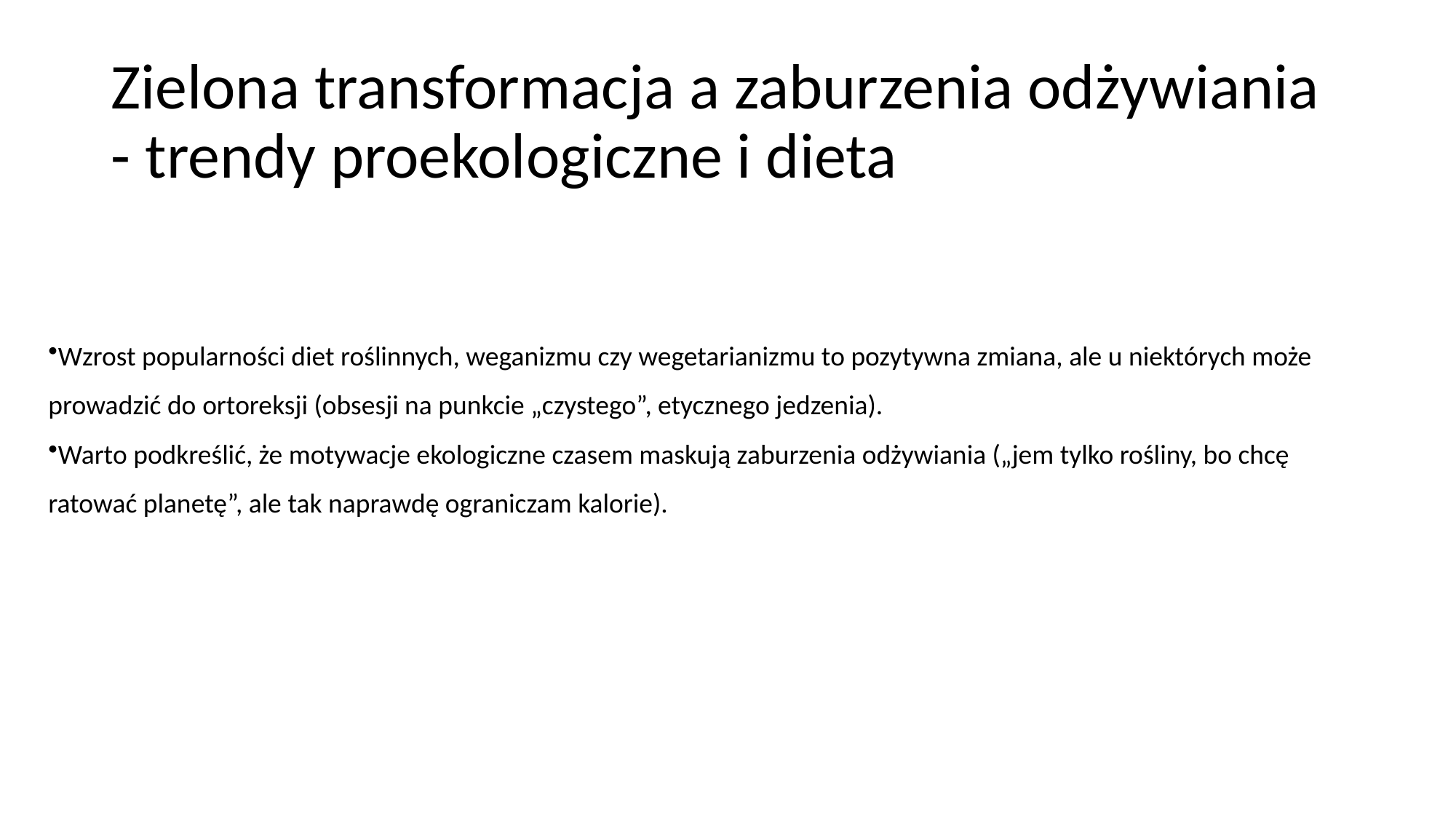

# Zielona transformacja a zaburzenia odżywiania - trendy proekologiczne i dieta
Wzrost popularności diet roślinnych, weganizmu czy wegetarianizmu to pozytywna zmiana, ale u niektórych może prowadzić do ortoreksji (obsesji na punkcie „czystego”, etycznego jedzenia).
Warto podkreślić, że motywacje ekologiczne czasem maskują zaburzenia odżywiania („jem tylko rośliny, bo chcę ratować planetę”, ale tak naprawdę ograniczam kalorie).